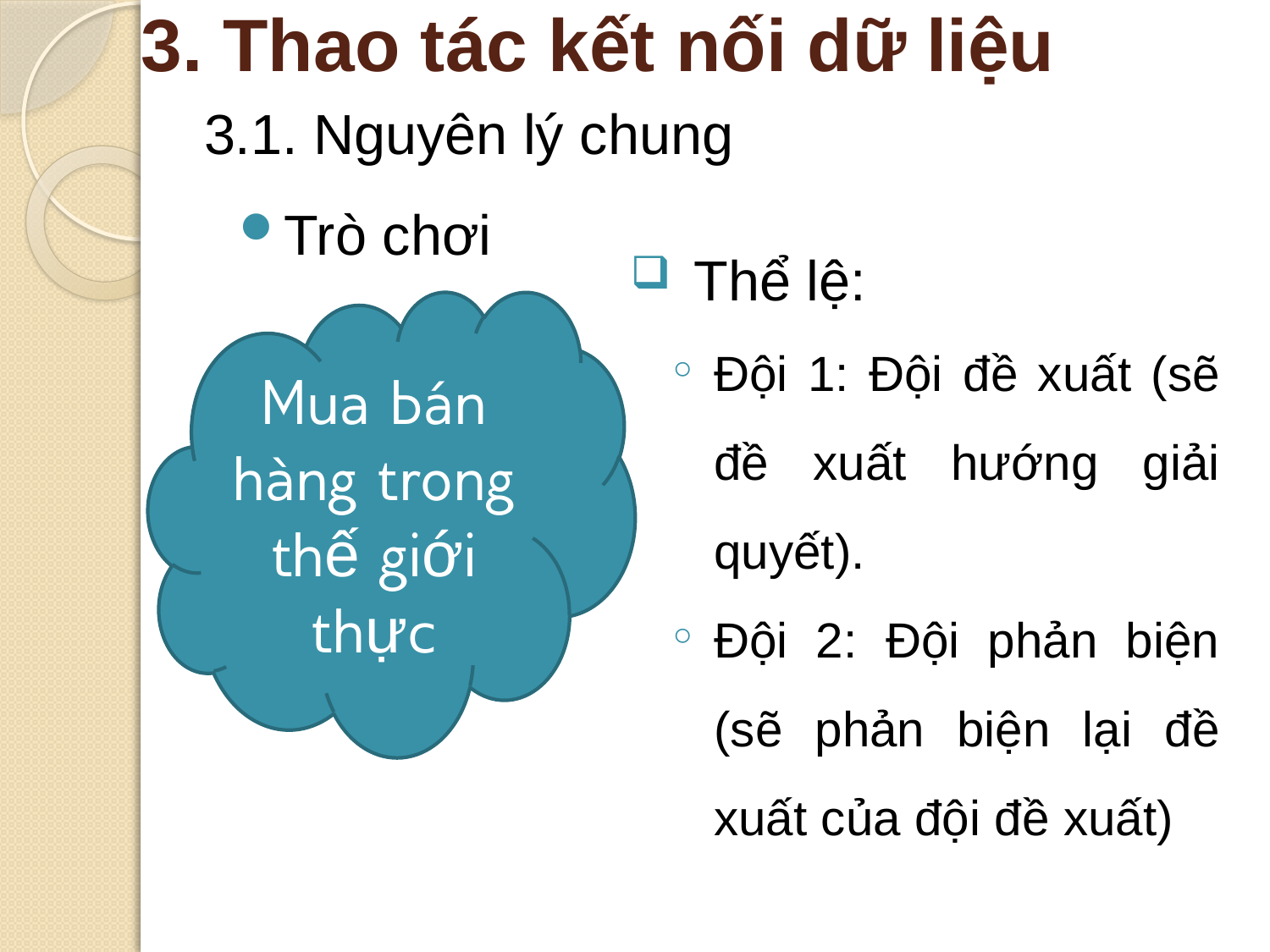

# 3. Thao tác kết nối dữ liệu
3.1. Nguyên lý chung
Trò chơi
Thể lệ:
Đội 1: Đội đề xuất (sẽ đề xuất hướng giải quyết).
Đội 2: Đội phản biện (sẽ phản biện lại đề xuất của đội đề xuất)
Mua bán hàng trong thế giới thực